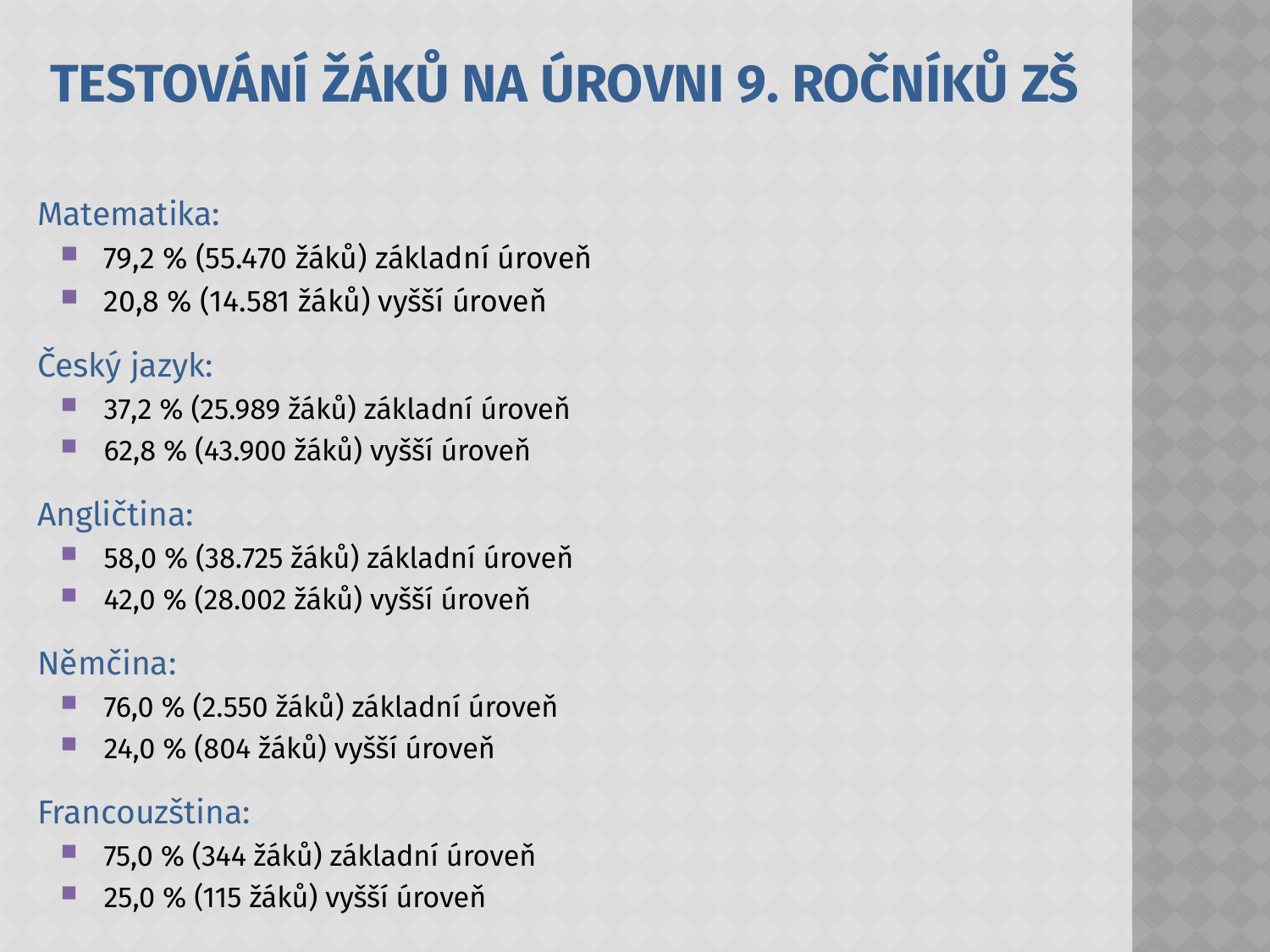

# Testování žáků na úrovni 9. ročníků ZŠ
Matematika:
79,2 % (55.470 žáků) základní úroveň
20,8 % (14.581 žáků) vyšší úroveň

Český jazyk:
37,2 % (25.989 žáků) základní úroveň
62,8 % (43.900 žáků) vyšší úroveň

Angličtina:
58,0 % (38.725 žáků) základní úroveň
42,0 % (28.002 žáků) vyšší úroveň

Němčina:
76,0 % (2.550 žáků) základní úroveň
24,0 % (804 žáků) vyšší úroveň

Francouzština:
75,0 % (344 žáků) základní úroveň
25,0 % (115 žáků) vyšší úroveň